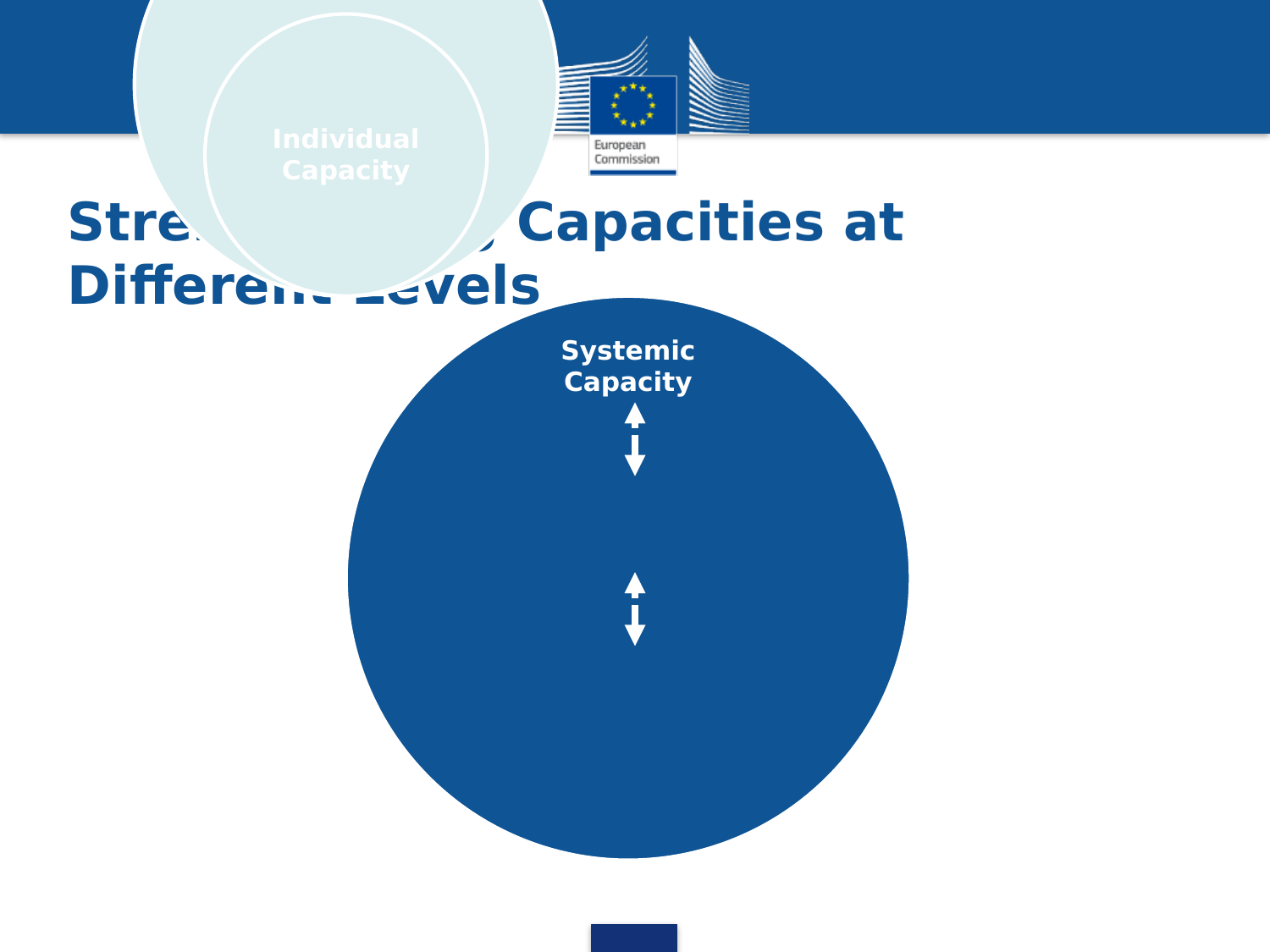

# Strengthening Capacities at Different Levels
Systemic Capacity
Individual Capacity